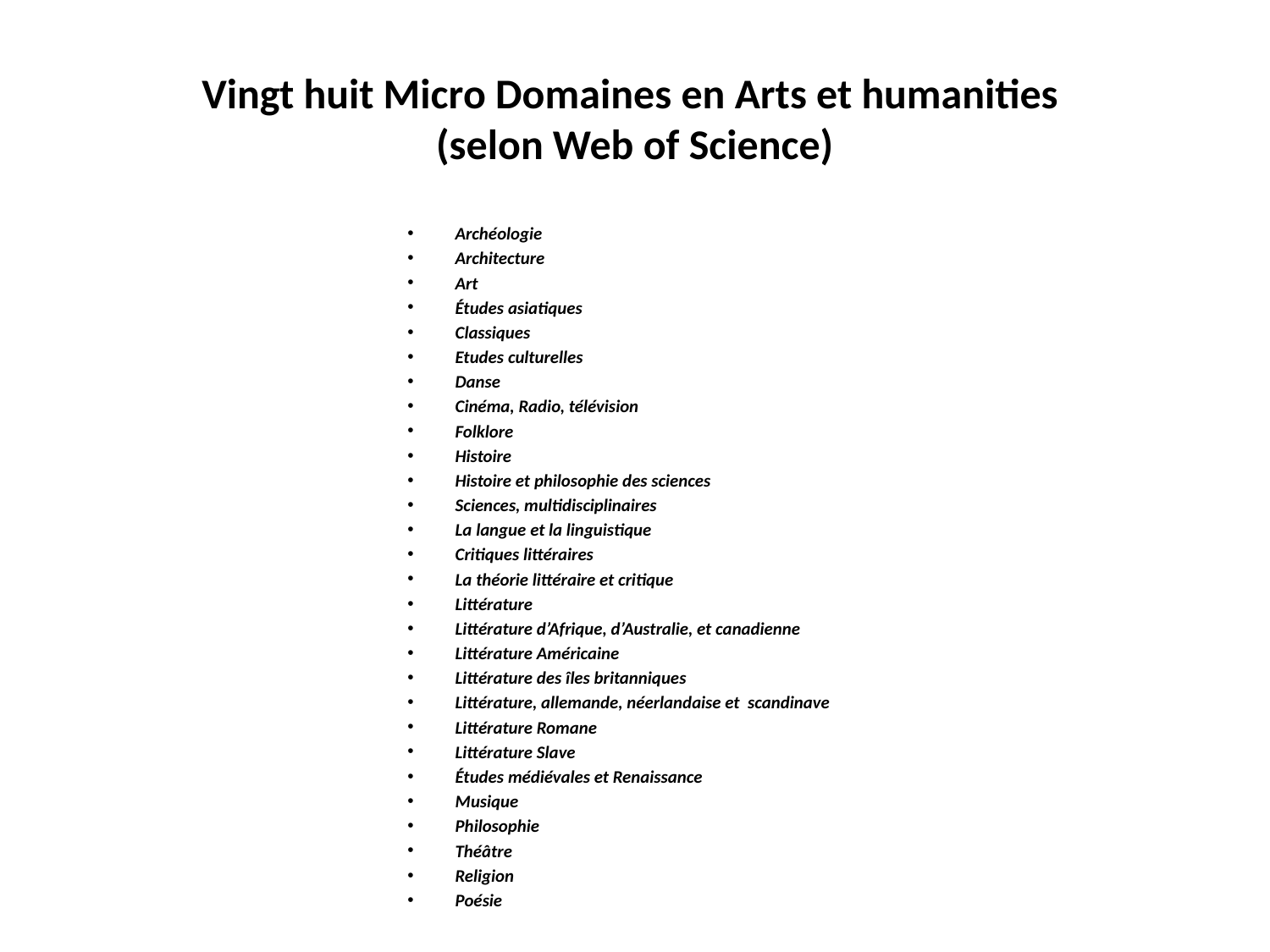

# Vingt huit Micro Domaines en Arts et humanities (selon Web of Science)
Archéologie
Architecture
Art
Études asiatiques
Classiques
Etudes culturelles
Danse
Cinéma, Radio, télévision
Folklore
Histoire
Histoire et philosophie des sciences
Sciences, multidisciplinaires
La langue et la linguistique
Critiques littéraires
La théorie littéraire et critique
Littérature
Littérature d’Afrique, d’Australie, et canadienne
Littérature Américaine
Littérature des îles britanniques
Littérature, allemande, néerlandaise et  scandinave
Littérature Romane
Littérature Slave
Études médiévales et Renaissance
Musique
Philosophie
Théâtre
Religion
Poésie